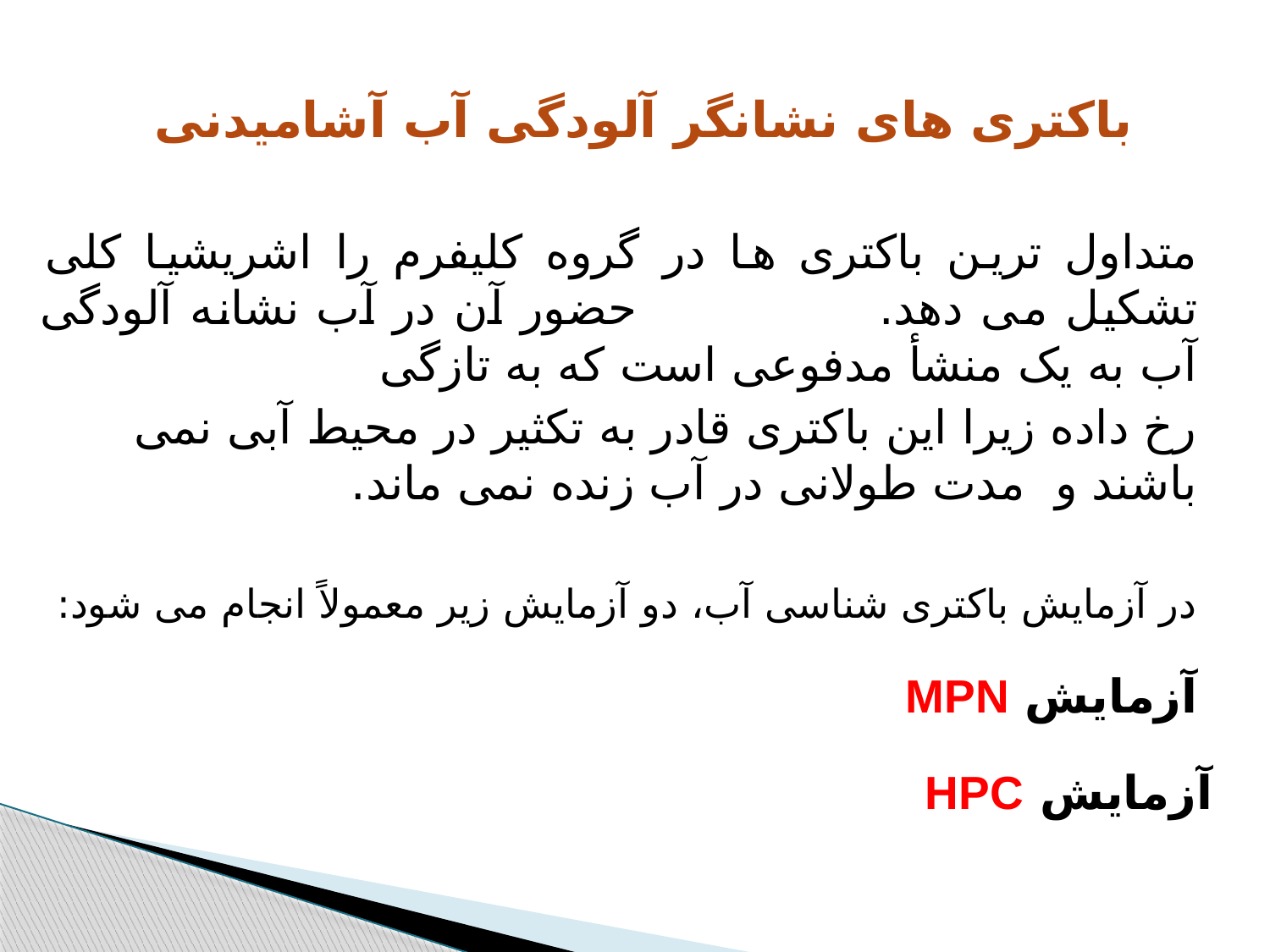

# باکتری های نشانگر آلودگی آب آشامیدنی
متداول ترین باکتری ها در گروه کلیفرم را اشریشیا کلی تشکیل می دهد.              حضور آن در آب نشانه آلودگی آب به يک منشأ مدفوعی است که به تازگی
رخ داده زيرا اين باکتری قادر به تکثیر در محیط آبی نمی باشند و  مدت طولانی در آب زنده نمی ماند.

در آزمایش باکتری شناسی آب، دو آزمایش زیر معمولاً انجام می شود:
 آزمایش MPN
آزمایش HPC